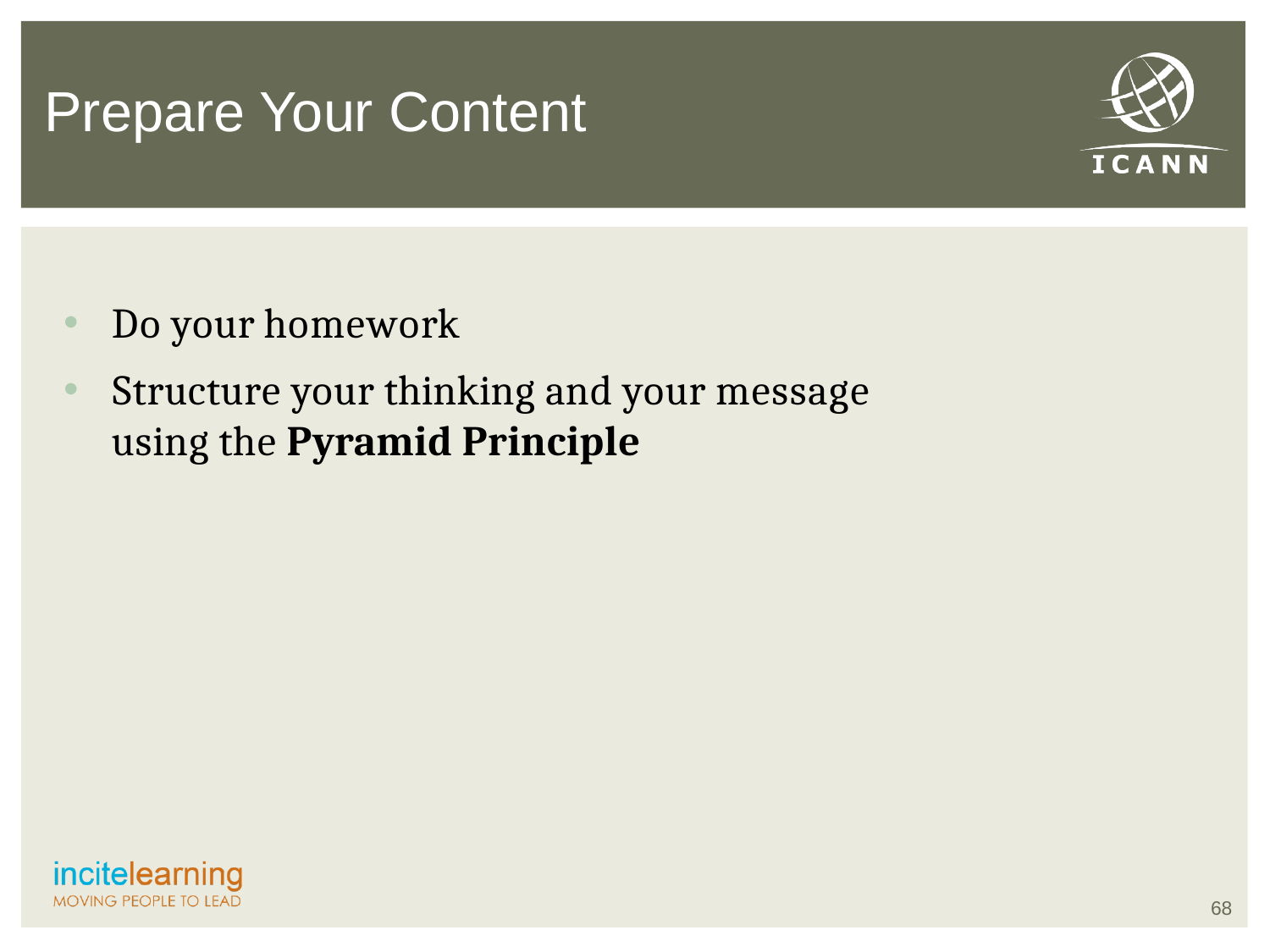

Prepare Your Content
Do your homework
Structure your thinking and your message using the Pyramid Principle
68